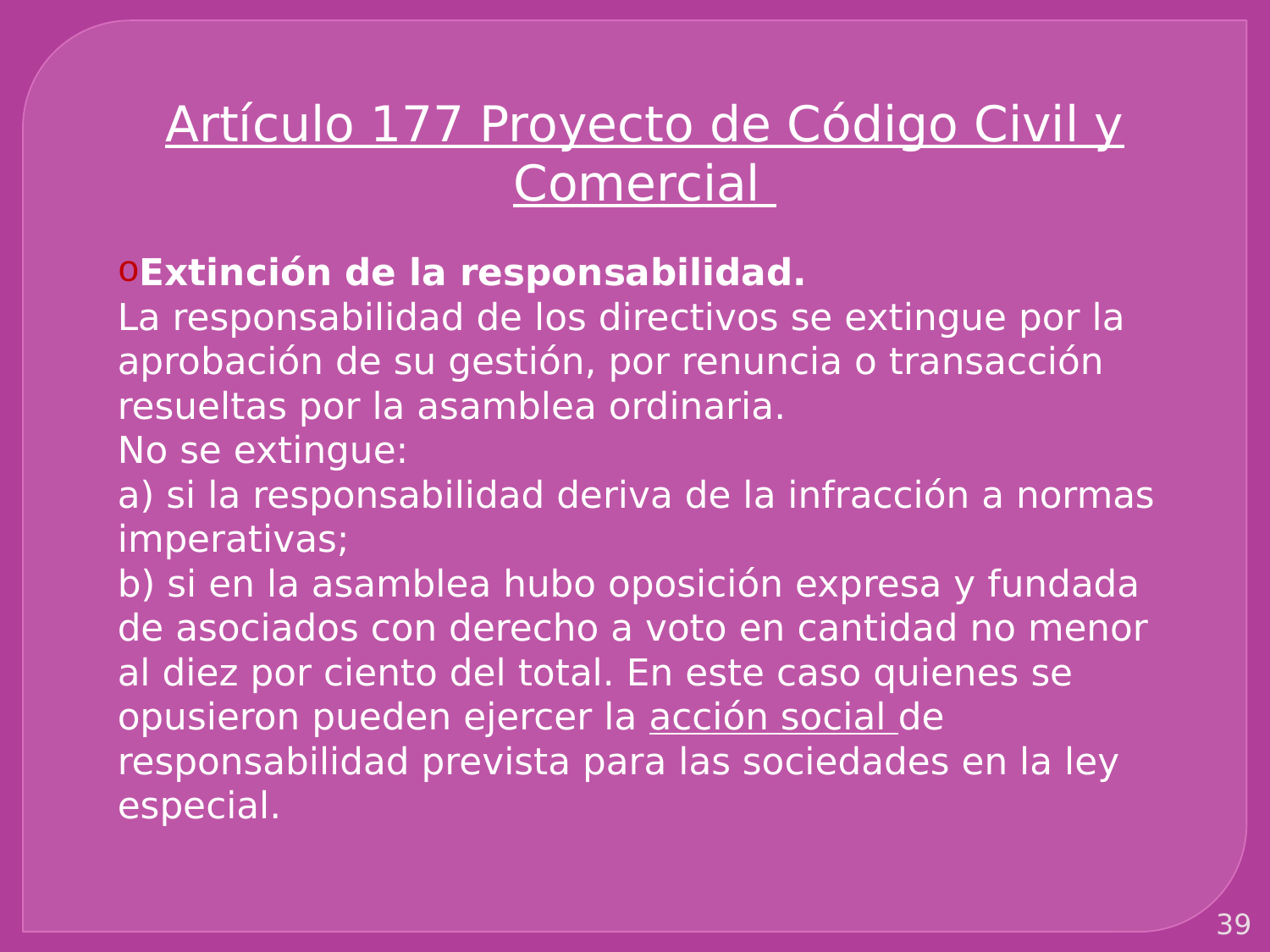

Artículo 177 Proyecto de Código Civil y Comercial

Extinción de la responsabilidad.
La responsabilidad de los directivos se extingue por la aprobación de su gestión, por renuncia o transacción resueltas por la asamblea ordinaria.
No se extingue:
a) si la responsabilidad deriva de la infracción a normas
imperativas;
b) si en la asamblea hubo oposición expresa y fundada de asociados con derecho a voto en cantidad no menor al diez por ciento del total. En este caso quienes se opusieron pueden ejercer la acción social de responsabilidad prevista para las sociedades en la ley especial.
39